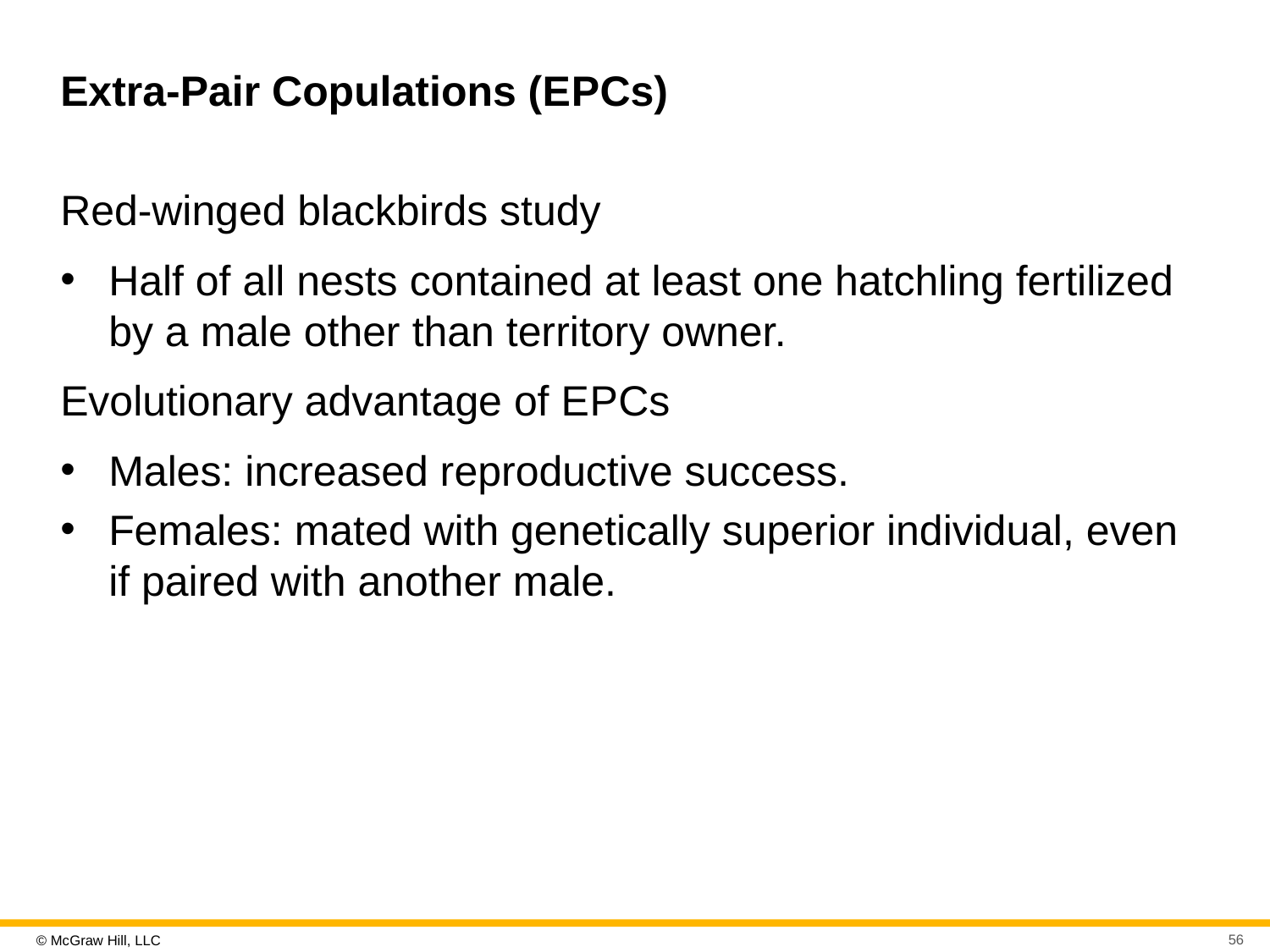

# Extra-Pair Copulations (E P Cs)
Red-winged blackbirds study
Half of all nests contained at least one hatchling fertilized by a male other than territory owner.
Evolutionary advantage of E P Cs
Males: increased reproductive success.
Females: mated with genetically superior individual, even if paired with another male.
56